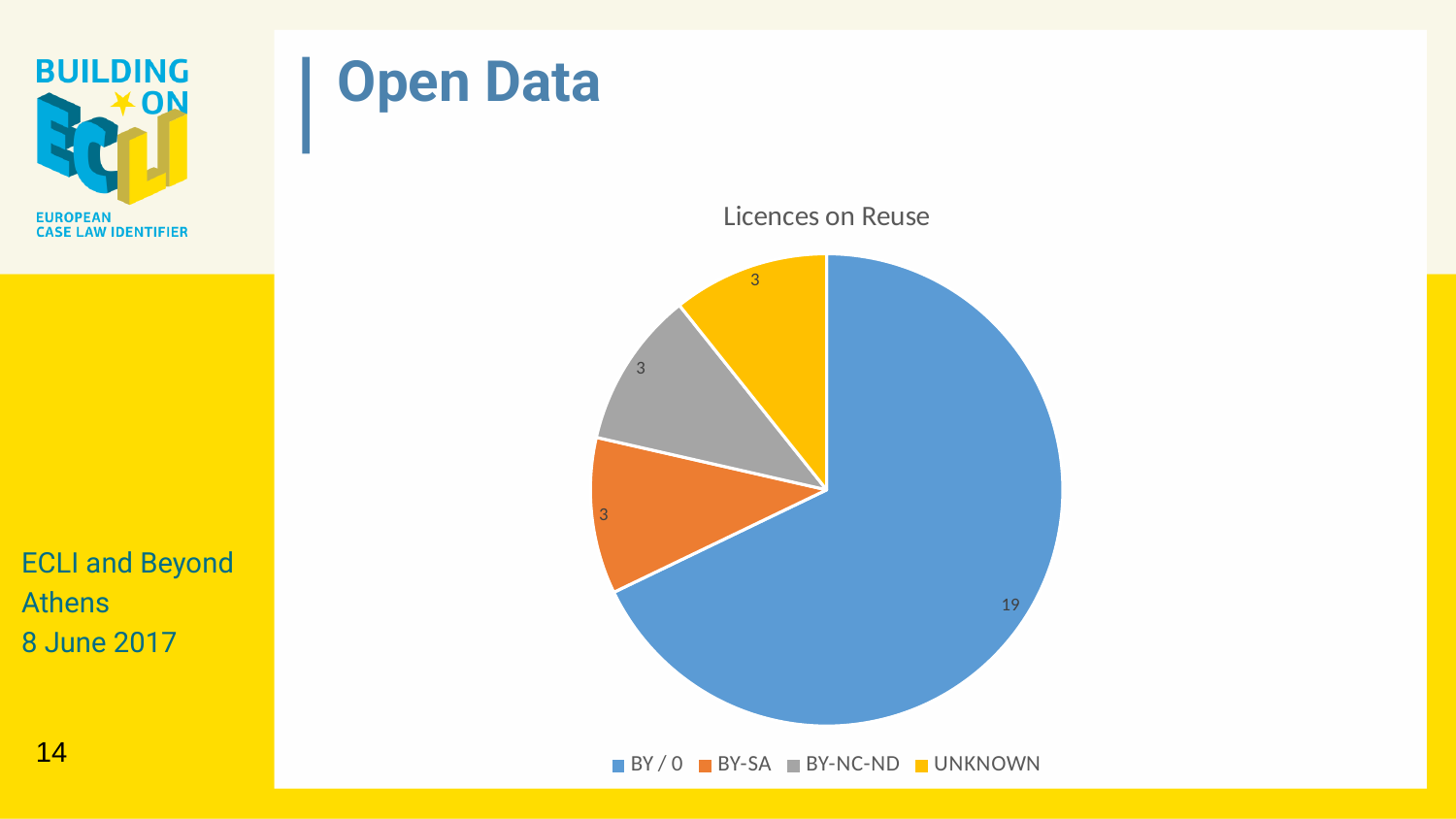

Open Data

### Chart: Licences on Reuse

| Category |  |
|---|---|
| BY / 0 | 19.0 |
| BY-SA | 3.0 |
| BY-NC-ND | 3.0 |
| UNKNOWN | 3.0 |
ECLI and Beyond
Athens
8 June 2017
14